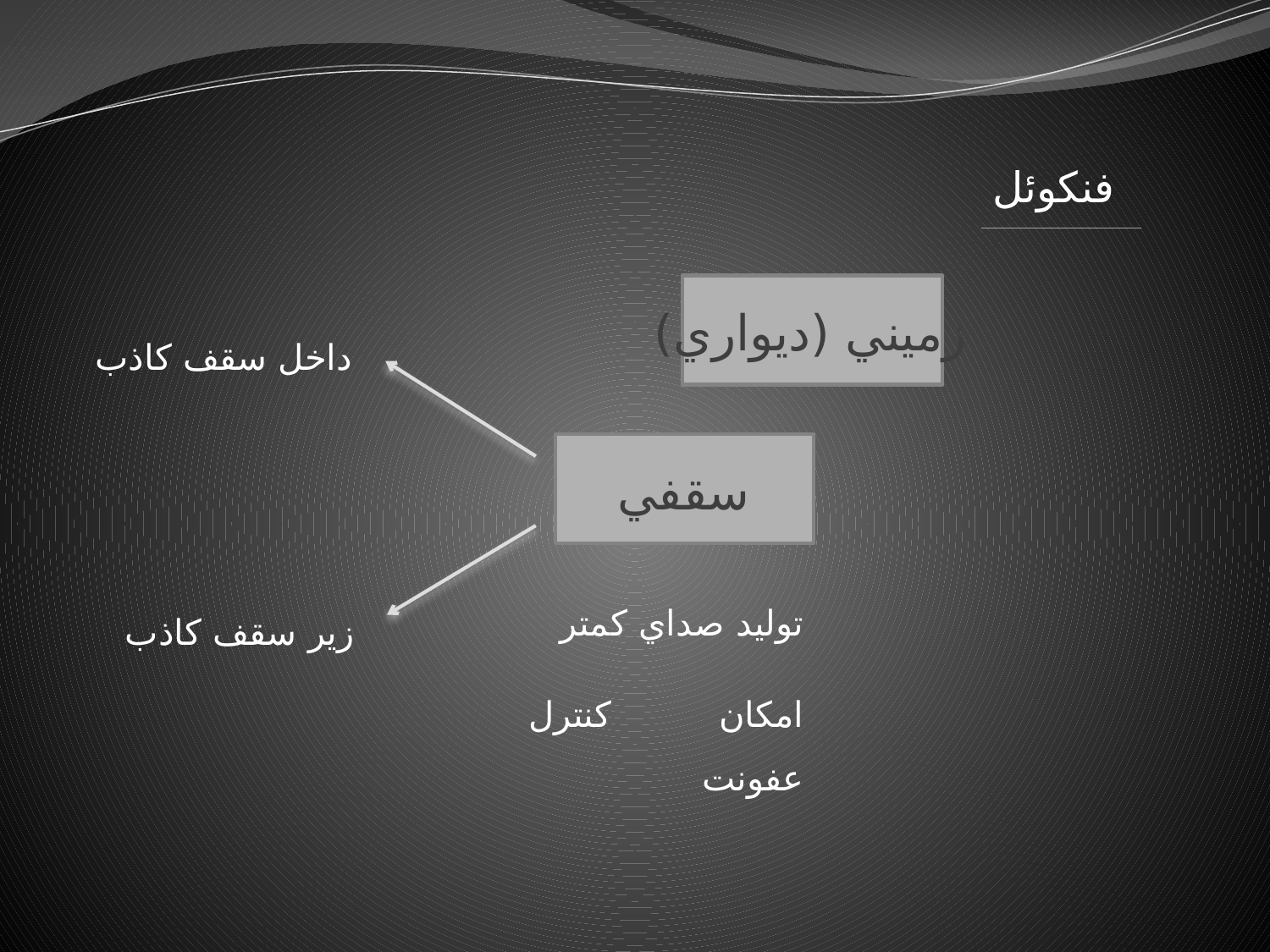

فن‏كوئل

زميني (ديواري)
داخل سقف كاذب

سقفي
توليد صداي كمتر
زير سقف كاذب
امكان كنترل عفونت